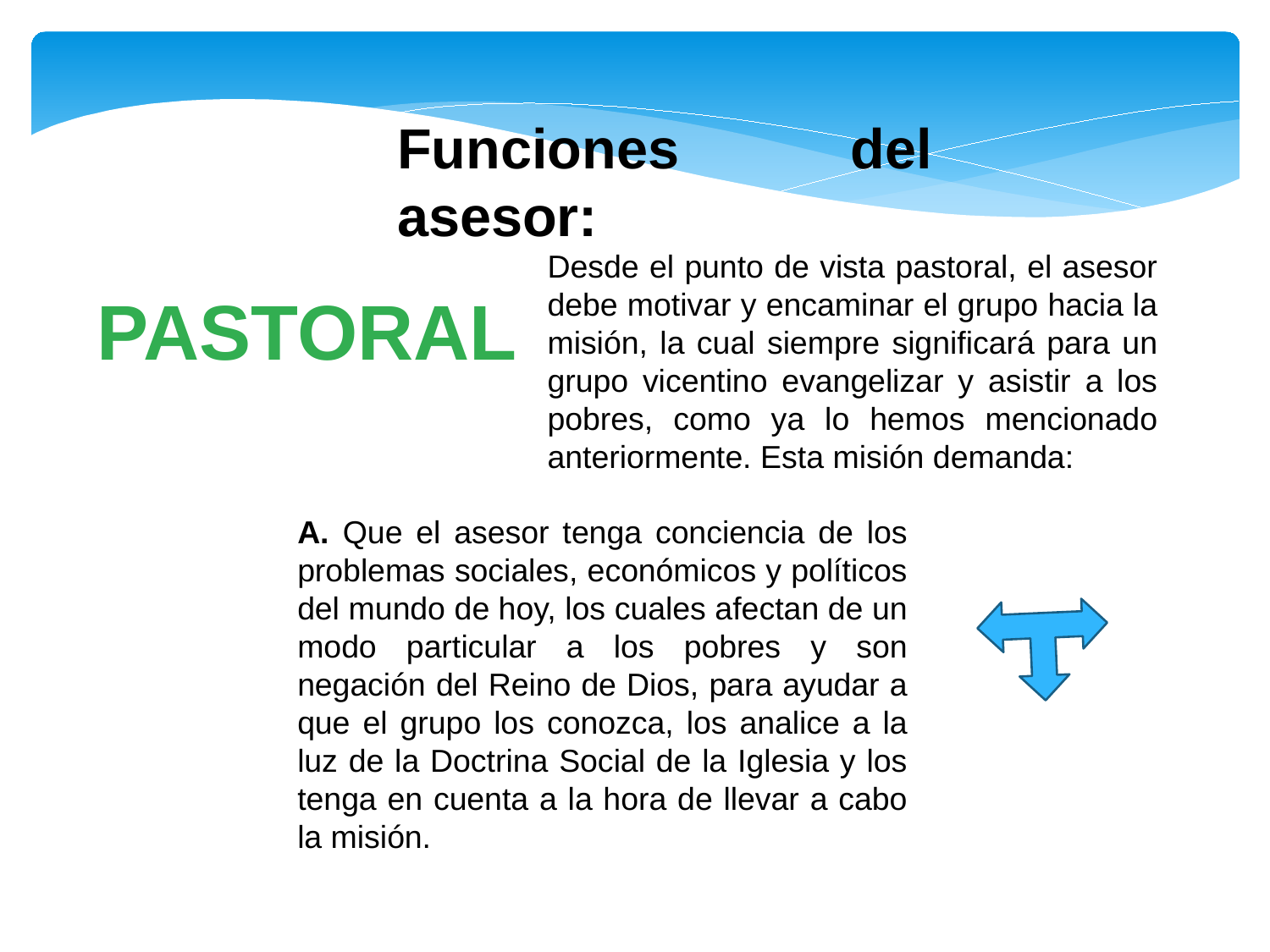

Funciones del asesor:
Desde el punto de vista pastoral, el asesor debe motivar y encaminar el grupo hacia la misión, la cual siempre significará para un grupo vicentino evangelizar y asistir a los pobres, como ya lo hemos mencionado anteriormente. Esta misión demanda:
PASTORAL
A. Que el asesor tenga conciencia de los problemas sociales, económicos y políticos del mundo de hoy, los cuales afectan de un modo particular a los pobres y son negación del Reino de Dios, para ayudar a que el grupo los conozca, los analice a la luz de la Doctrina Social de la Iglesia y los tenga en cuenta a la hora de llevar a cabo la misión.